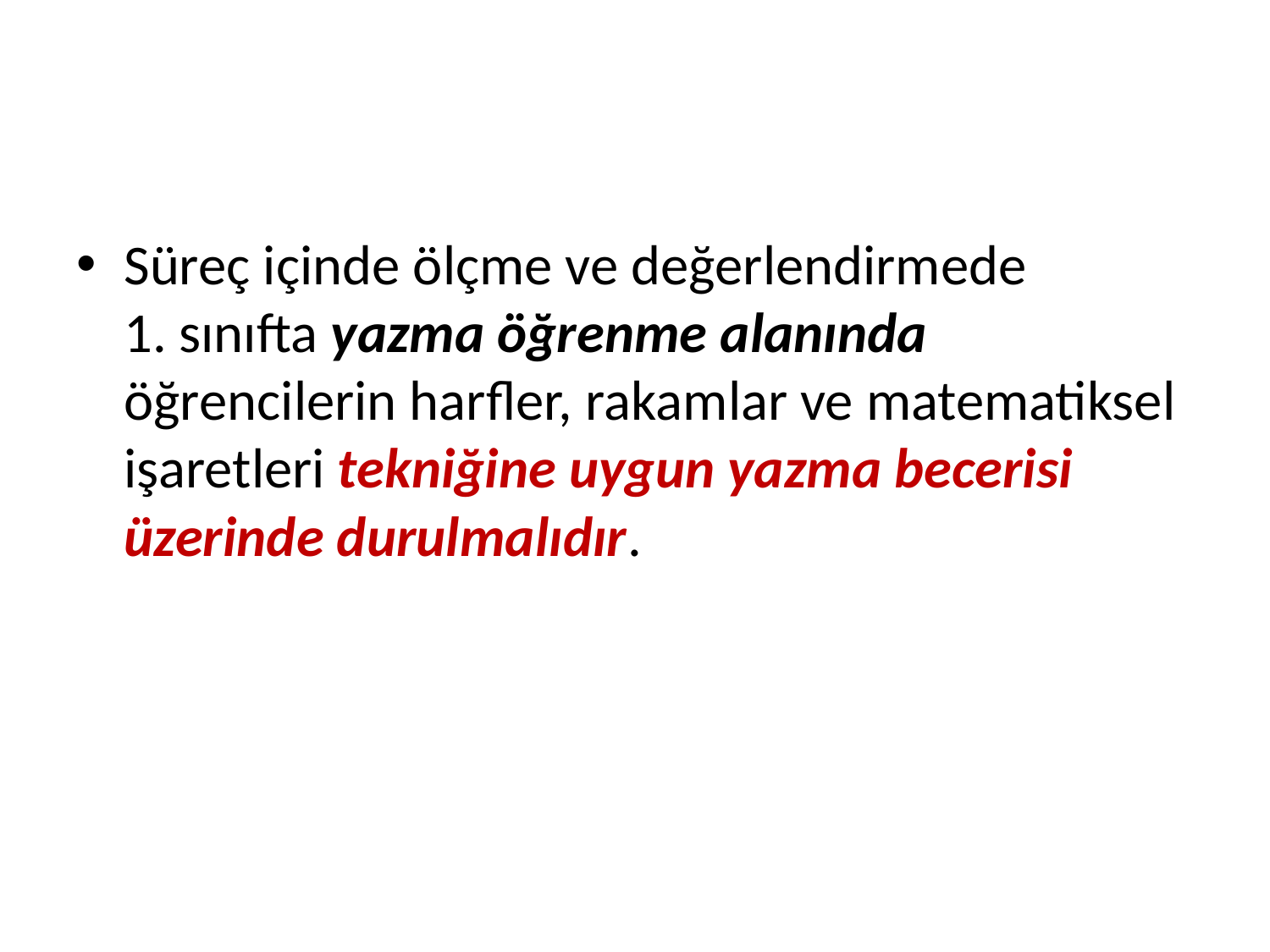

#
Süreç içinde ölçme ve değerlendirmede           1. sınıfta yazma öğrenme alanında öğrencilerin harfler, rakamlar ve matematiksel işaretleri tekniğine uygun yazma becerisi üzerinde durulmalıdır.